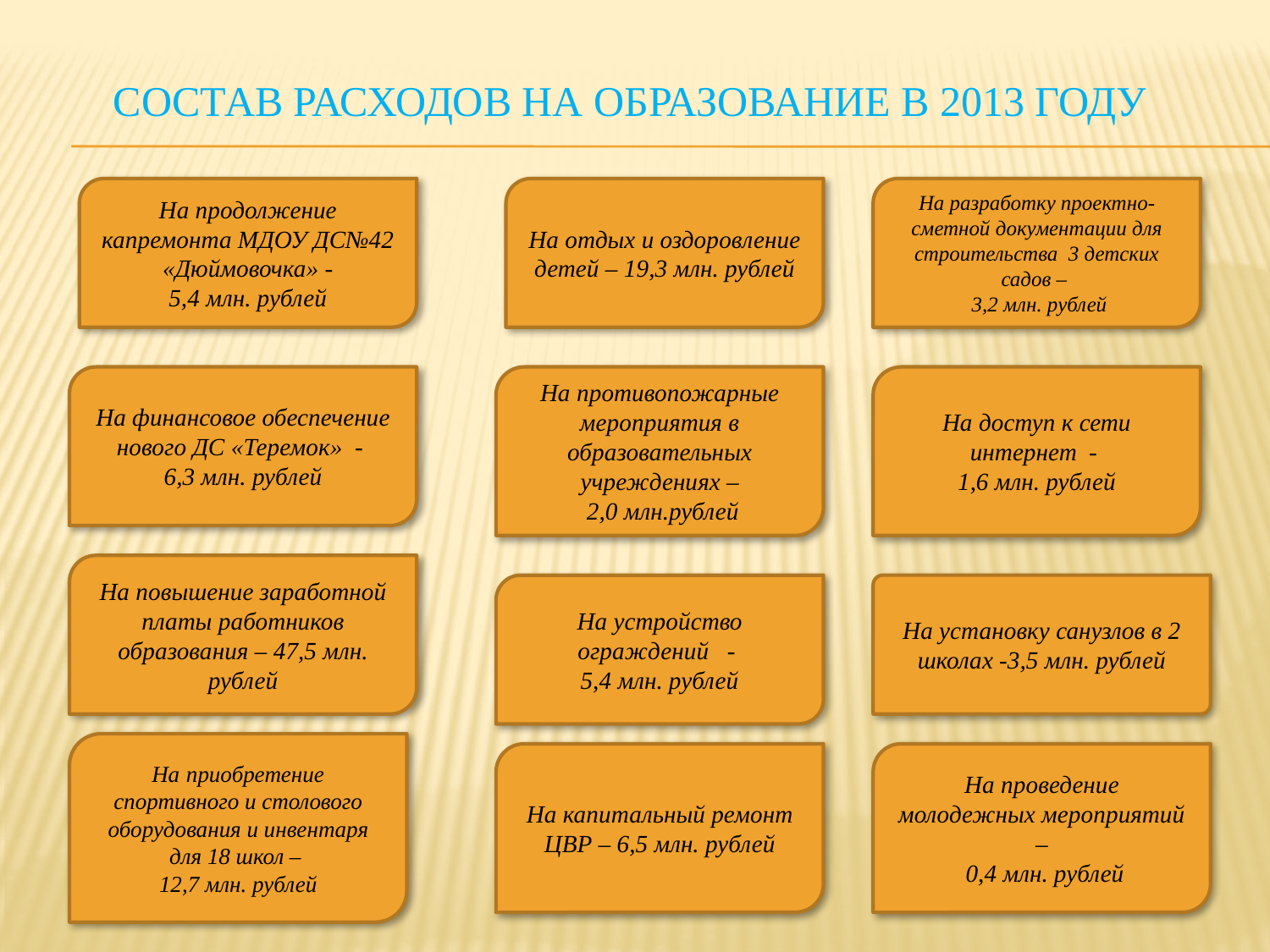

# Состав расходов на образование в 2013 году
На продолжение капремонта МДОУ ДС№42 «Дюймовочка» -
5,4 млн. рублей
На отдых и оздоровление детей – 19,3 млн. рублей
На разработку проектно-сметной документации для строительства  3 детских садов –
 3,2 млн. рублей
На финансовое обеспечение нового ДС «Теремок»  -
6,3 млн. рублей
На противопожарные мероприятия в образовательных учреждениях –
 2,0 млн.рублей
На доступ к сети интернет  -
1,6 млн. рублей
На повышение заработной платы работников образования – 47,5 млн. рублей
На устройство ограждений   -
5,4 млн. рублей
На установку санузлов в 2 школах -3,5 млн. рублей
На приобретение спортивного и столового оборудования и инвентаря для 18 школ –
12,7 млн. рублей
На капитальный ремонт ЦВР – 6,5 млн. рублей
На проведение молодежных мероприятий –
 0,4 млн. рублей